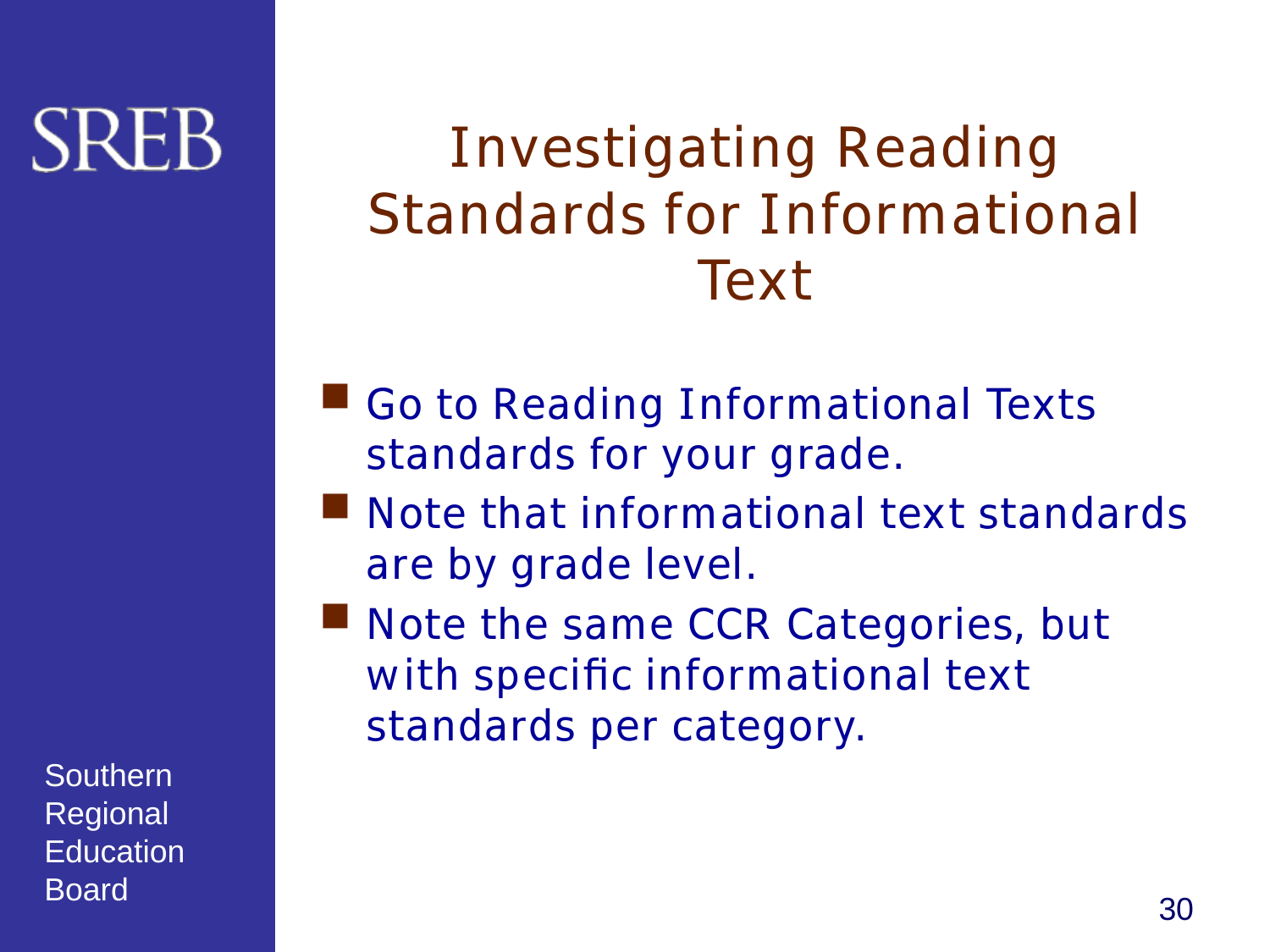

# Investigating Reading Standards for Informational Text
Go to Reading Informational Texts  standards for your grade.
Note that informational text standards are by grade level.
Note the same CCR Categories, but with specific informational text standards per category.
30